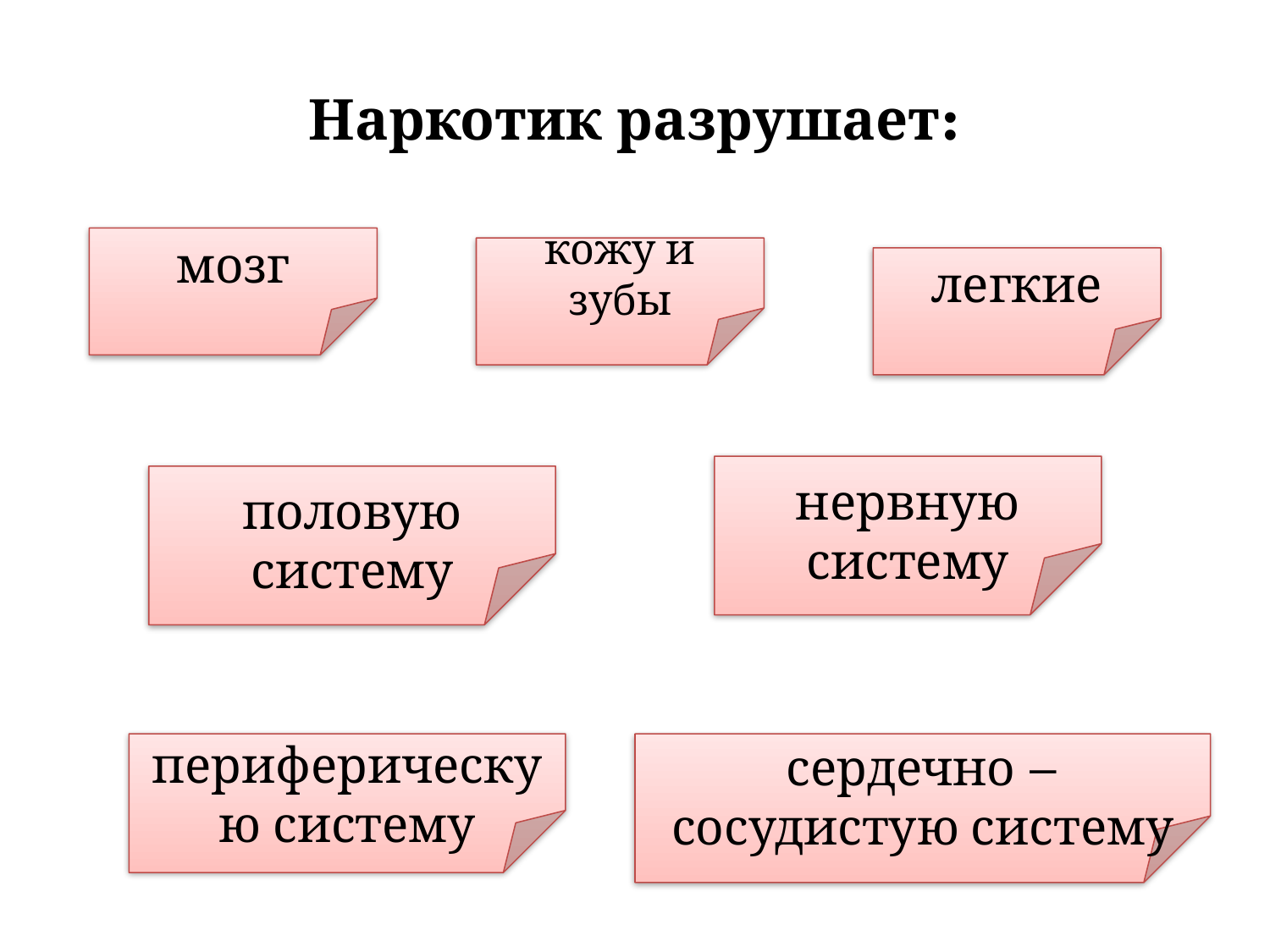

# Наркотик разрушает:
мозг
кожу и зубы
легкие

нервную систему

половую систему

периферическую систему

сердечно – сосудистую систему